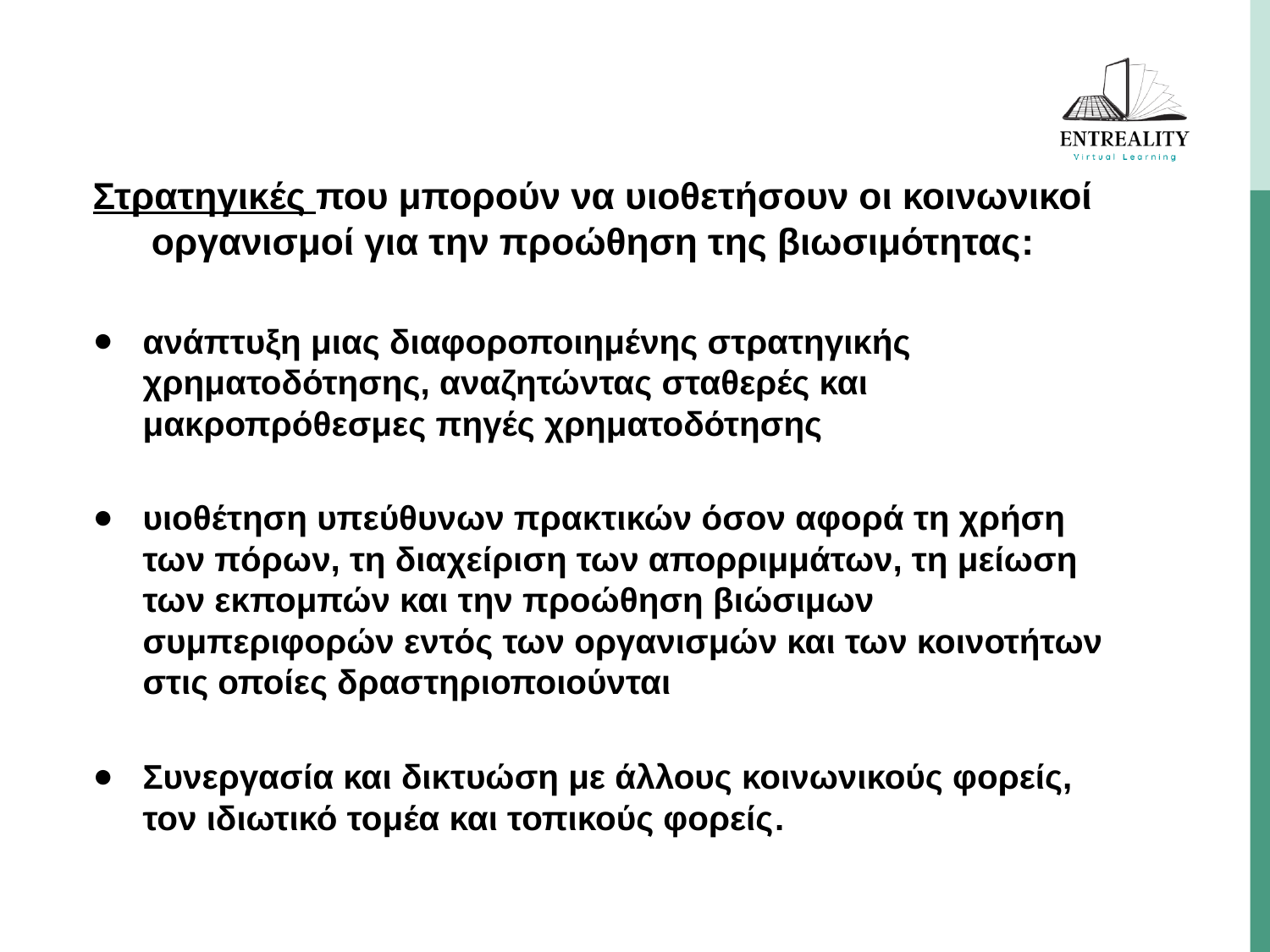

Στρατηγικές που μπορούν να υιοθετήσουν οι κοινωνικοί οργανισμοί για την προώθηση της βιωσιμότητας:

ανάπτυξη μιας διαφοροποιημένης στρατηγικής χρηματοδότησης, αναζητώντας σταθερές και μακροπρόθεσμες πηγές χρηματοδότησης

υιοθέτηση υπεύθυνων πρακτικών όσον αφορά τη χρήση των πόρων, τη διαχείριση των απορριμμάτων, τη μείωση των εκπομπών και την προώθηση βιώσιμων συμπεριφορών εντός των οργανισμών και των κοινοτήτων στις οποίες δραστηριοποιούνται

Συνεργασία και δικτυώση με άλλους κοινωνικούς φορείς, τον ιδιωτικό τομέα και τοπικούς φορείς.